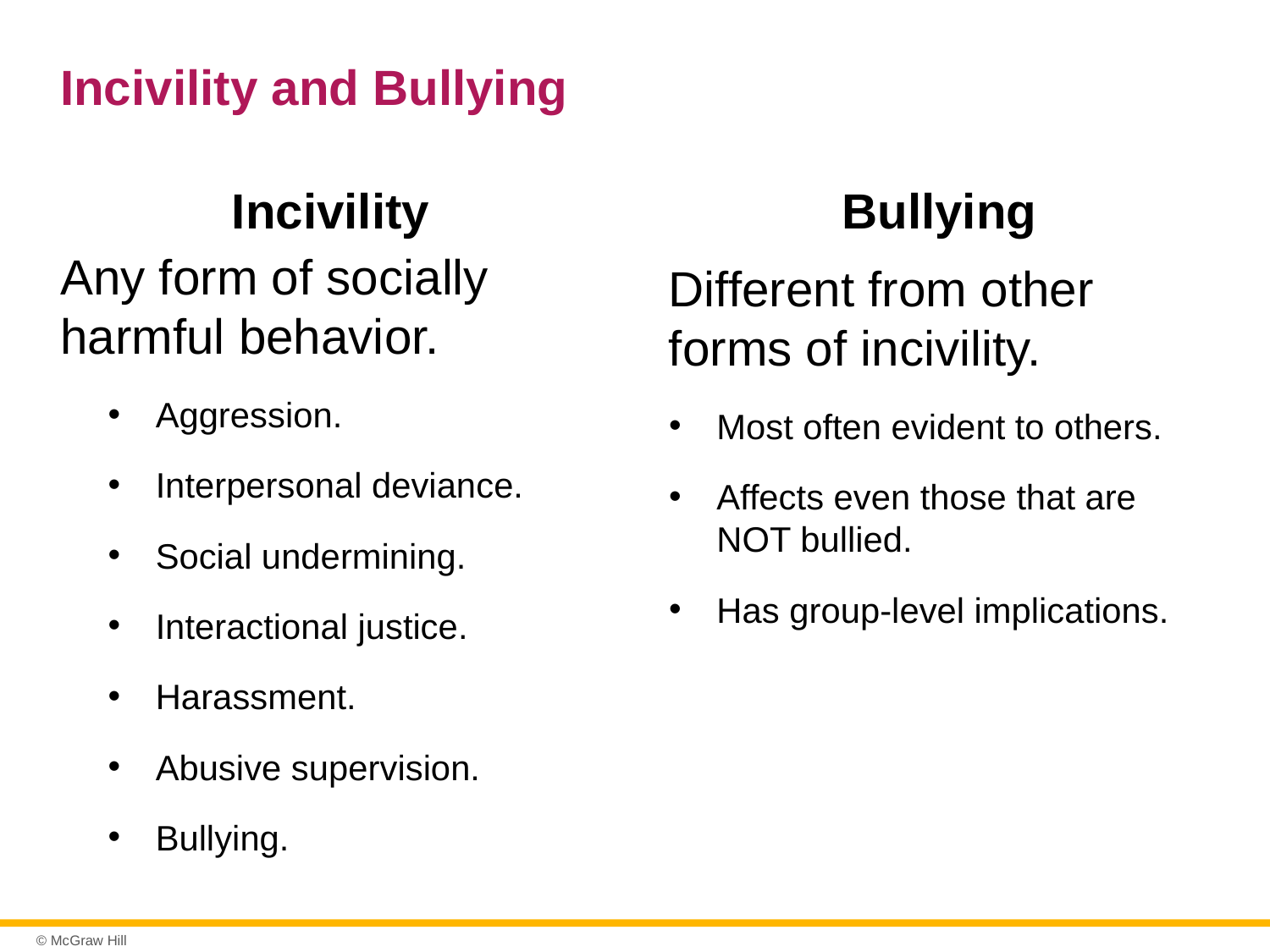

# Incivility and Bullying
Incivility
Bullying
Any form of socially harmful behavior.
Aggression.
Interpersonal deviance.
Social undermining.
Interactional justice.
Harassment.
Abusive supervision.
Bullying.

Different from other forms of incivility.
Most often evident to others.
Affects even those that are NOT bullied.
Has group-level implications.